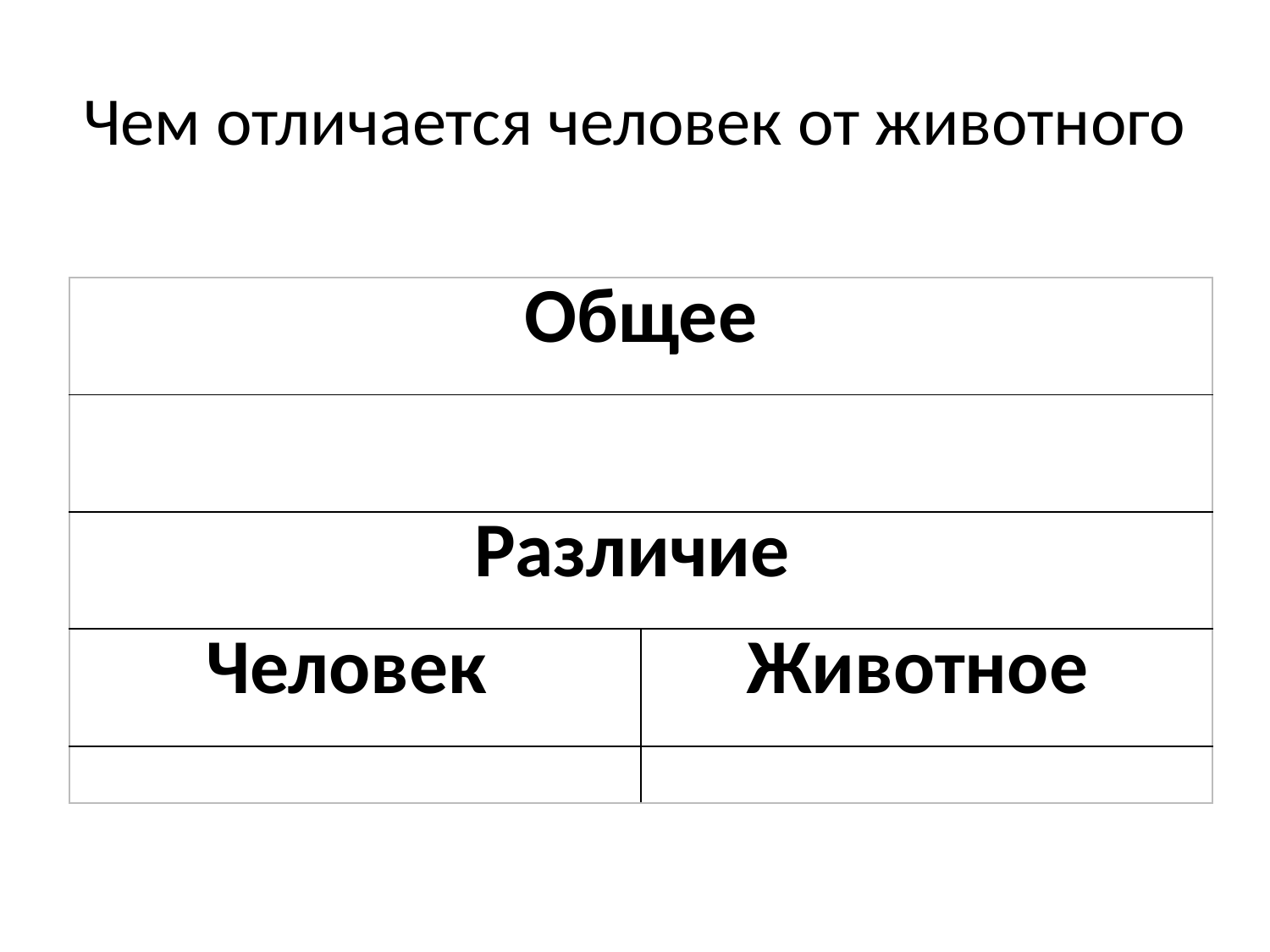

# Чем отличается человек от животного
| Общее |  |
| --- | --- |
|  |  |
| Различие |  |
| Человек | Животное |
|  |  |